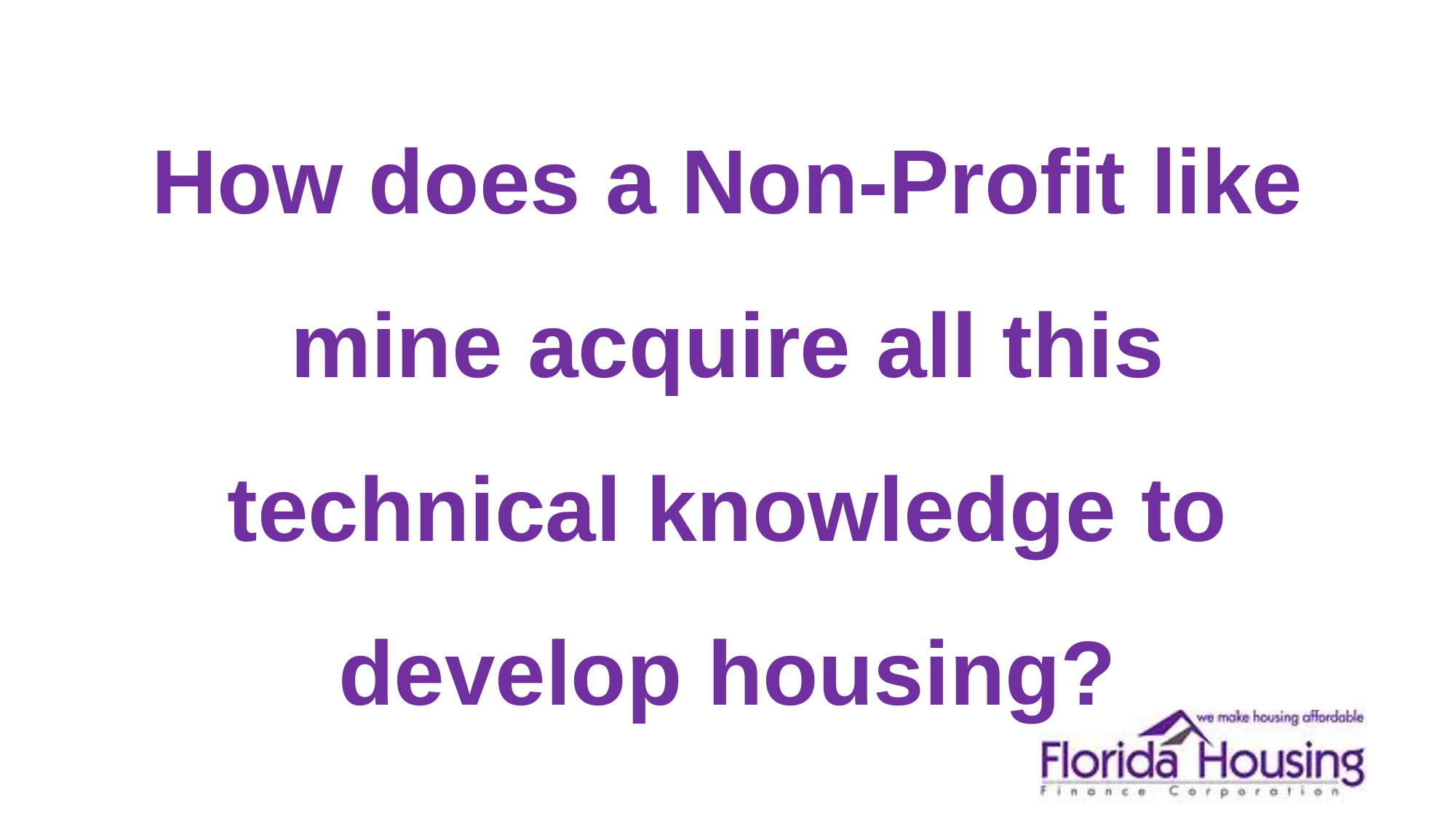

How does a Non-Profit like mine acquire all this technical knowledge to develop housing?